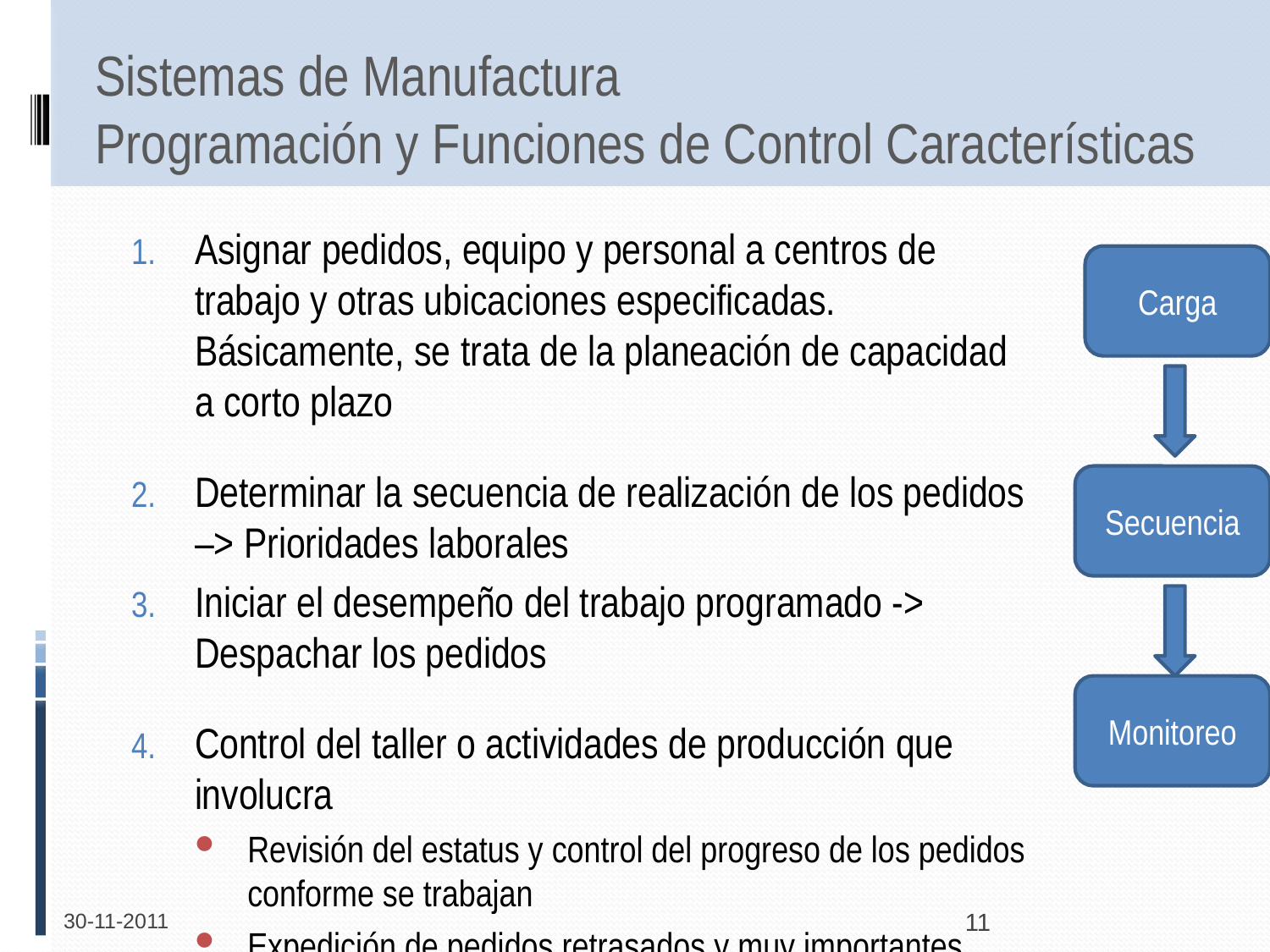

# Sistemas de Manufactura Programación y Funciones de Control Características
Asignar pedidos, equipo y personal a centros de trabajo y otras ubicaciones especificadas. Básicamente, se trata de la planeación de capacidad a corto plazo

Determinar la secuencia de realización de los pedidos –> Prioridades laborales
Iniciar el desempeño del trabajo programado -> Despachar los pedidos

Control del taller o actividades de producción que involucra
Revisión del estatus y control del progreso de los pedidos conforme se trabajan
Expedición de pedidos retrasados y muy importantes

Carga

Secuencia

Monitoreo
30-11-2011
11